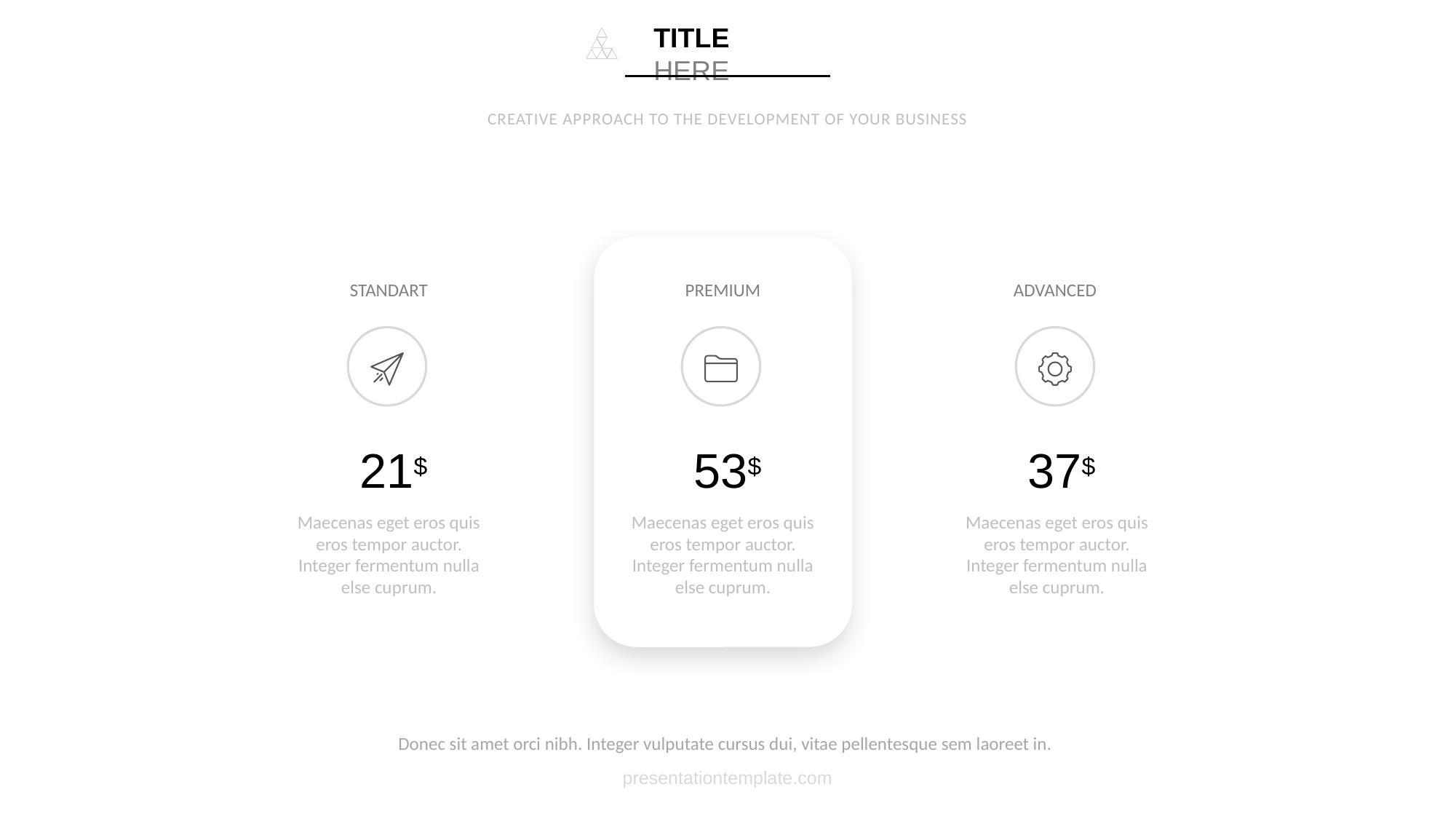

TITLE HERE

CREATIVE APPROACH TO THE DEVELOPMENT OF YOUR BUSINESS

STANDART
PREMIUM
ADVANCED

21$
53$
37$
Maecenas eget eros quis eros tempor auctor. Integer fermentum nulla else cuprum.
Maecenas eget eros quis eros tempor auctor. Integer fermentum nulla else cuprum.
Maecenas eget eros quis eros tempor auctor. Integer fermentum nulla else cuprum.
Donec sit amet orci nibh. Integer vulputate cursus dui, vitae pellentesque sem laoreet in.